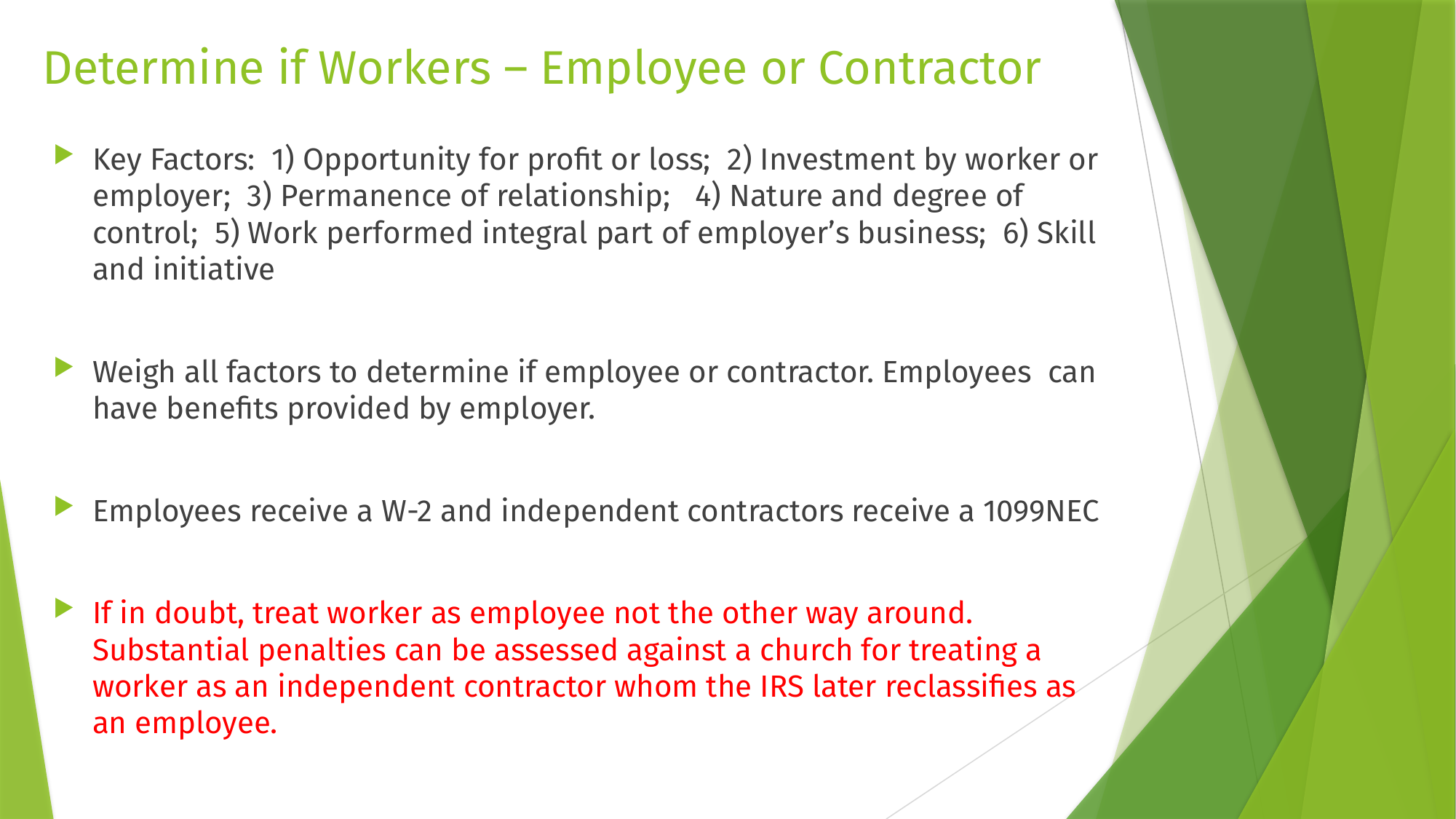

# Determine if Workers – Employee or Contractor
Key Factors:  1) Opportunity for profit or loss;  2) Investment by worker or employer;  3) Permanence of relationship;   4) Nature and degree of control;  5) Work performed integral part of employer’s business;  6) Skill and initiative

Weigh all factors to determine if employee or contractor. Employees  can have benefits provided by employer.

Employees receive a W-2 and independent contractors receive a 1099NEC

If in doubt, treat worker as employee not the other way around. Substantial penalties can be assessed against a church for treating a worker as an independent contractor whom the IRS later reclassifies as an employee.